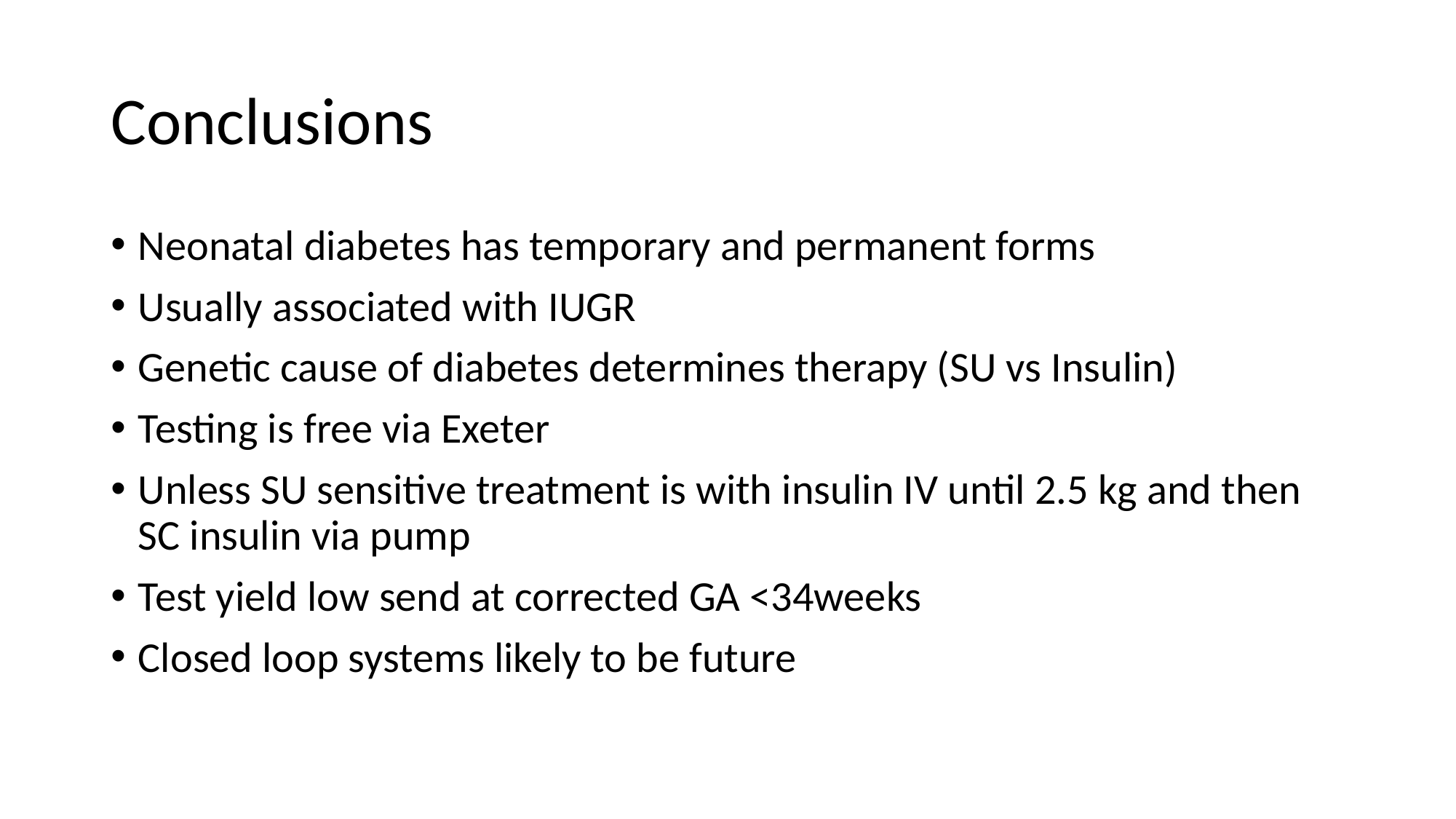

# Conclusions
Neonatal diabetes has temporary and permanent forms
Usually associated with IUGR
Genetic cause of diabetes determines therapy (SU vs Insulin)
Testing is free via Exeter
Unless SU sensitive treatment is with insulin IV until 2.5 kg and then SC insulin via pump
Test yield low send at corrected GA <34weeks
Closed loop systems likely to be future